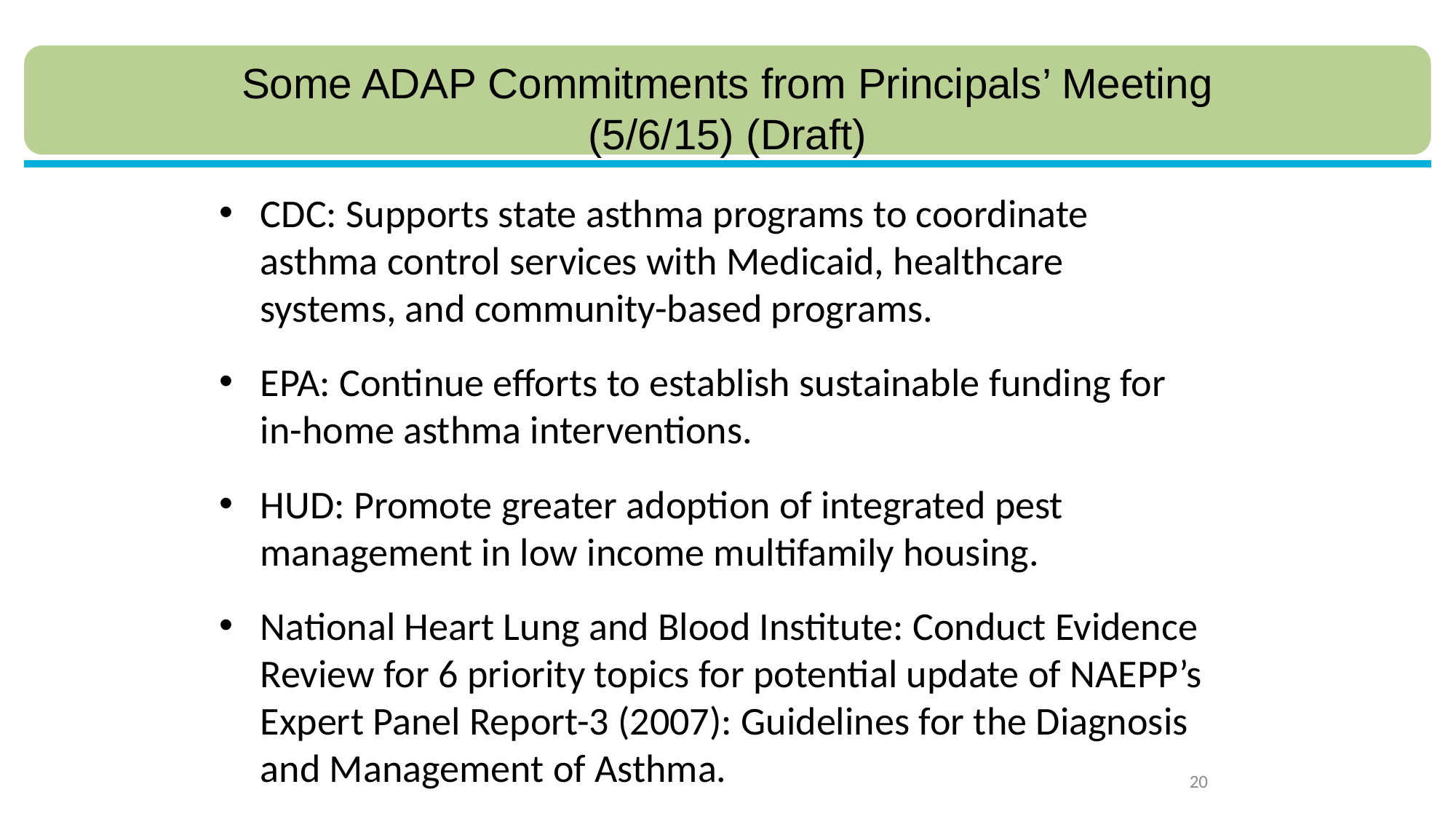

Some ADAP Commitments from Principals’ Meeting (5/6/15) (Draft)
CDC: Supports state asthma programs to coordinate asthma control services with Medicaid, healthcare systems, and community-based programs.
EPA: Continue efforts to establish sustainable funding for in-home asthma interventions.
HUD: Promote greater adoption of integrated pest management in low income multifamily housing.
National Heart Lung and Blood Institute: Conduct Evidence Review for 6 priority topics for potential update of NAEPP’s Expert Panel Report-3 (2007): Guidelines for the Diagnosis and Management of Asthma.

20